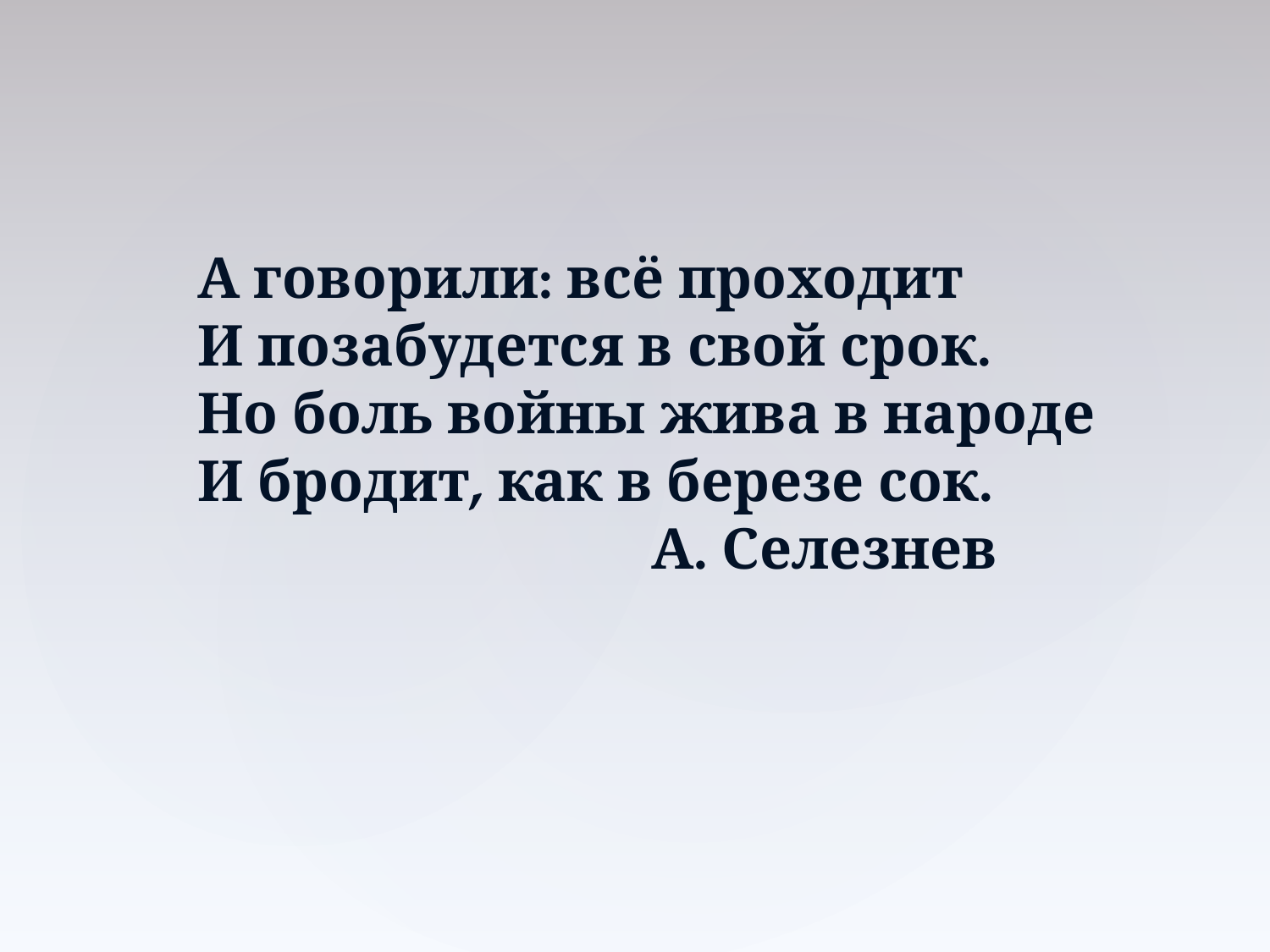

А говорили: всё проходит
И позабудется в свой срок.
Но боль войны жива в народе
И бродит, как в березе сок.
                                А. Селезнев